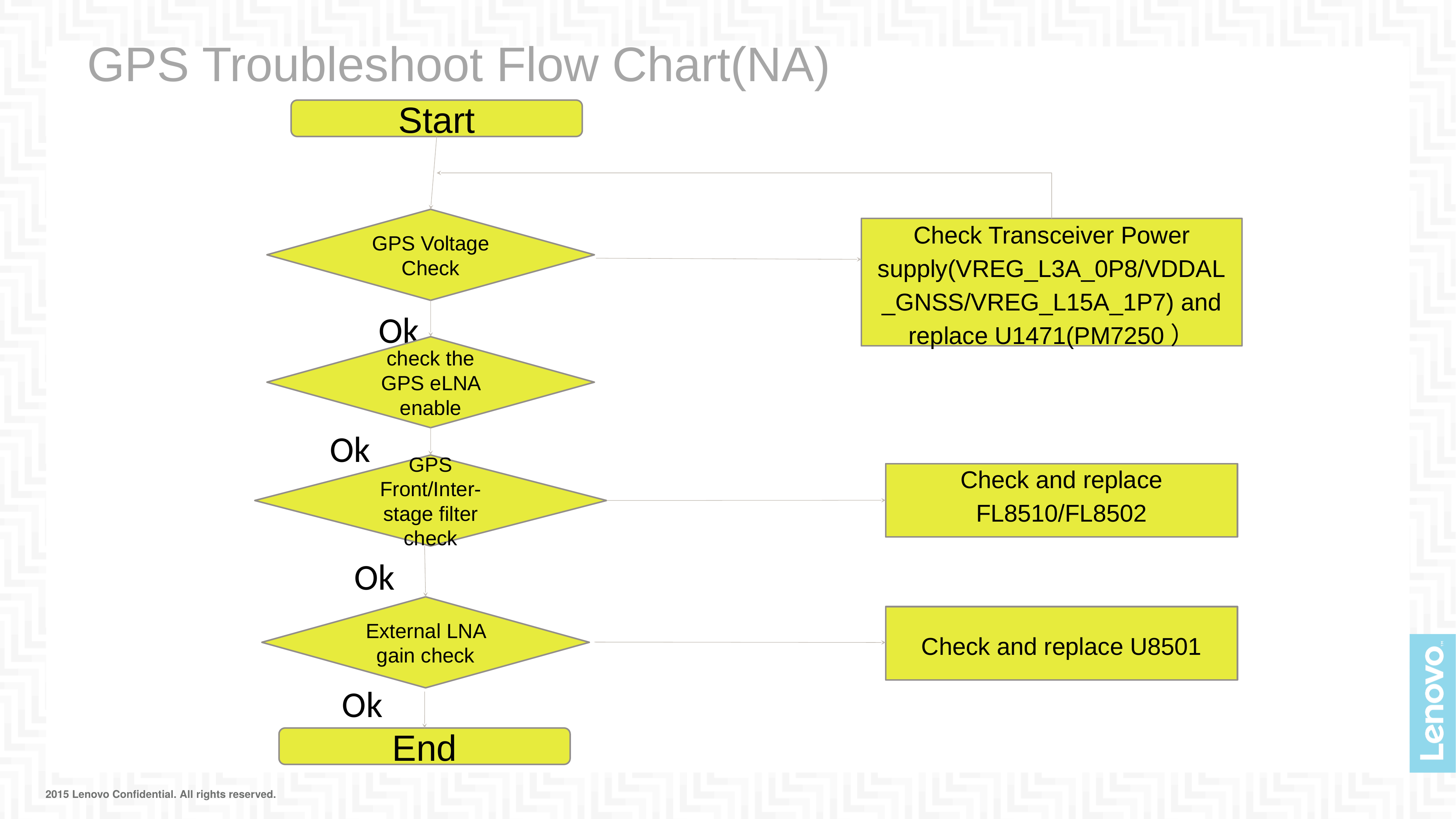

# GPS Troubleshoot Flow Chart(NA)
Start
GPS Voltage Check

Check Transceiver Power supply(VREG_L3A_0P8/VDDAL_GNSS/VREG_L15A_1P7) and replace U1471(PM7250）
Ok
check the GPS eLNA enable
Ok
GPS Front/Inter-stage filter check

Check and replace FL8510/FL8502

Ok
External LNA gain check

Check and replace U8501

Ok
End